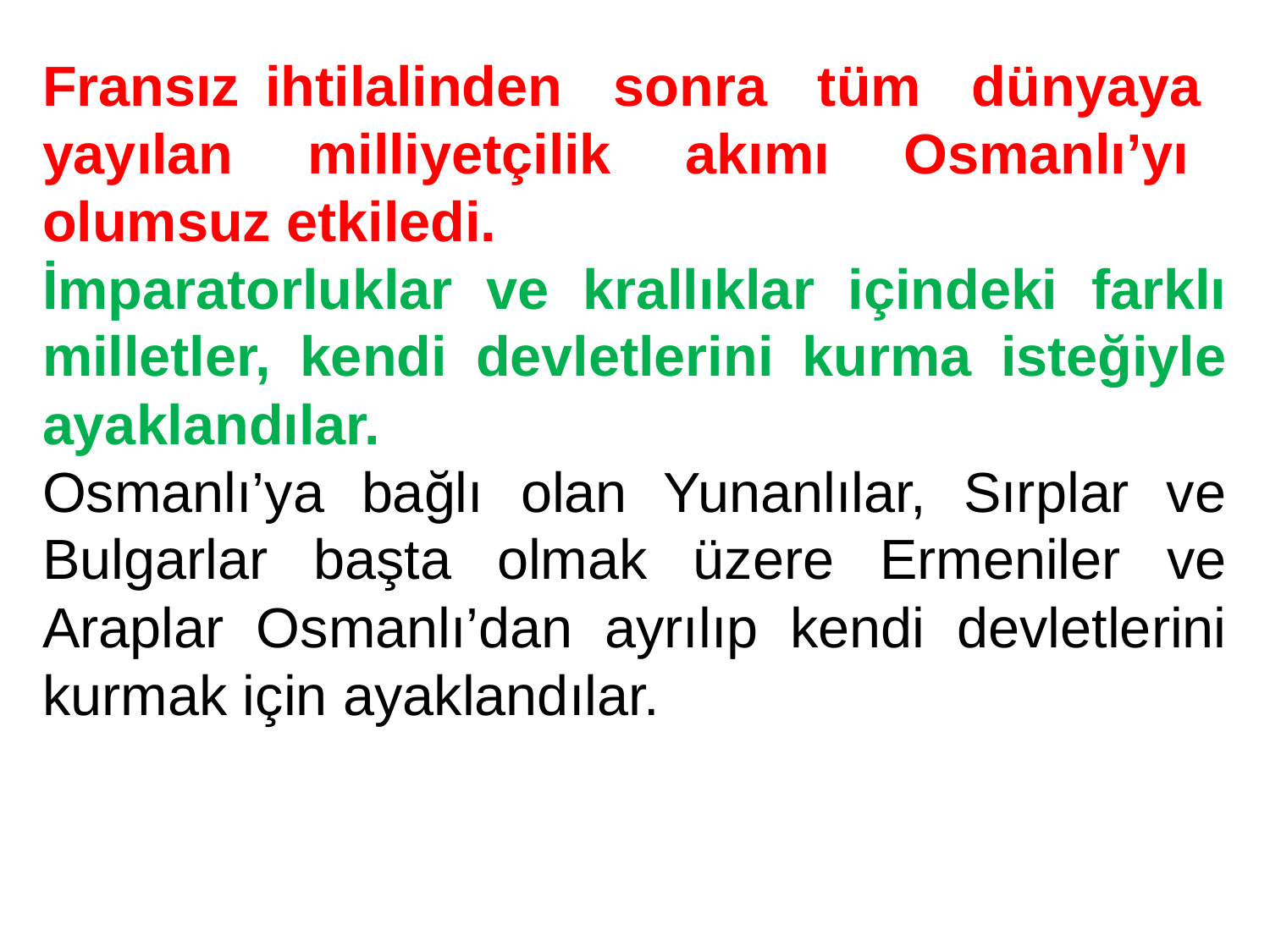

Fransız ihtilalinden  sonra  tüm  dünyaya  yayılan  milliyetçilik  akımı  Osmanlı’yı  olumsuz etkiledi.
İmparatorluklar ve krallıklar içindeki farklı milletler, kendi devletlerini kurma isteğiyle ayaklandılar.
Osmanlı’ya bağlı olan Yunanlılar, Sırplar ve Bulgarlar başta olmak üzere Ermeniler ve Araplar Osmanlı’dan ayrılıp kendi devletlerini kurmak için ayaklandılar.